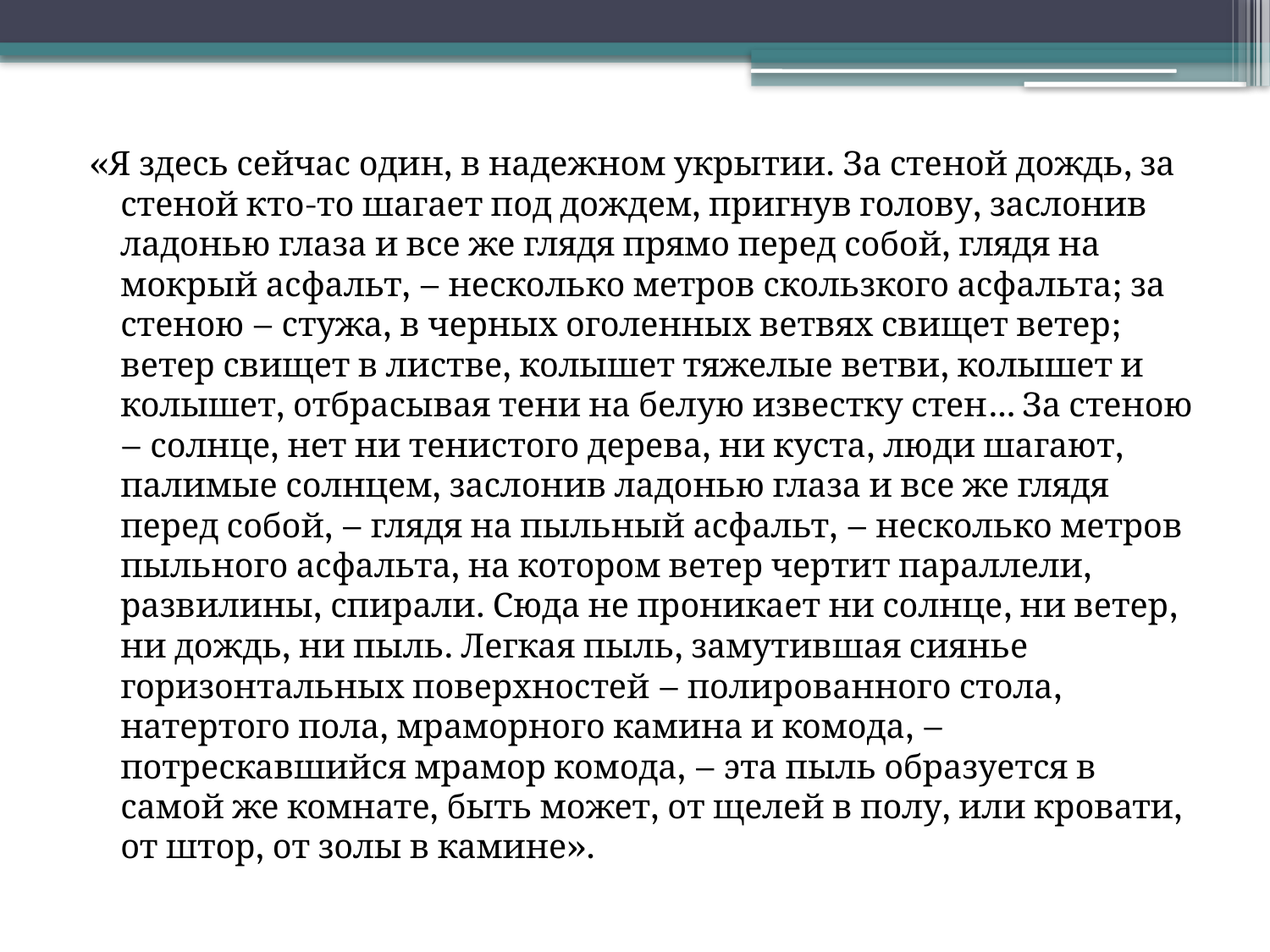

«Я здесь сейчас один, в надежном укрытии. За стеной дождь, за стеной кто-то шагает под дождем, пригнув голову, заслонив ладонью глаза и все же глядя прямо перед собой, глядя на мокрый асфальт, – несколько метров скользкого асфальта; за стеною – стужа, в черных оголенных ветвях свищет ветер; ветер свищет в листве, колышет тяжелые ветви, колышет и колышет, отбрасывая тени на белую известку стен… За стеною – солнце, нет ни тенистого дерева, ни куста, люди шагают, палимые солнцем, заслонив ладонью глаза и все же глядя перед собой, – глядя на пыльный асфальт, – несколько метров пыльного асфальта, на котором ветер чертит параллели, развилины, спирали. Сюда не проникает ни солнце, ни ветер, ни дождь, ни пыль. Легкая пыль, замутившая сиянье горизонтальных поверхностей – полированного стола, натертого пола, мраморного камина и комода, – потрескавшийся мрамор комода, – эта пыль образуется в самой же комнате, быть может, от щелей в полу, или кровати, от штор, от золы в камине».